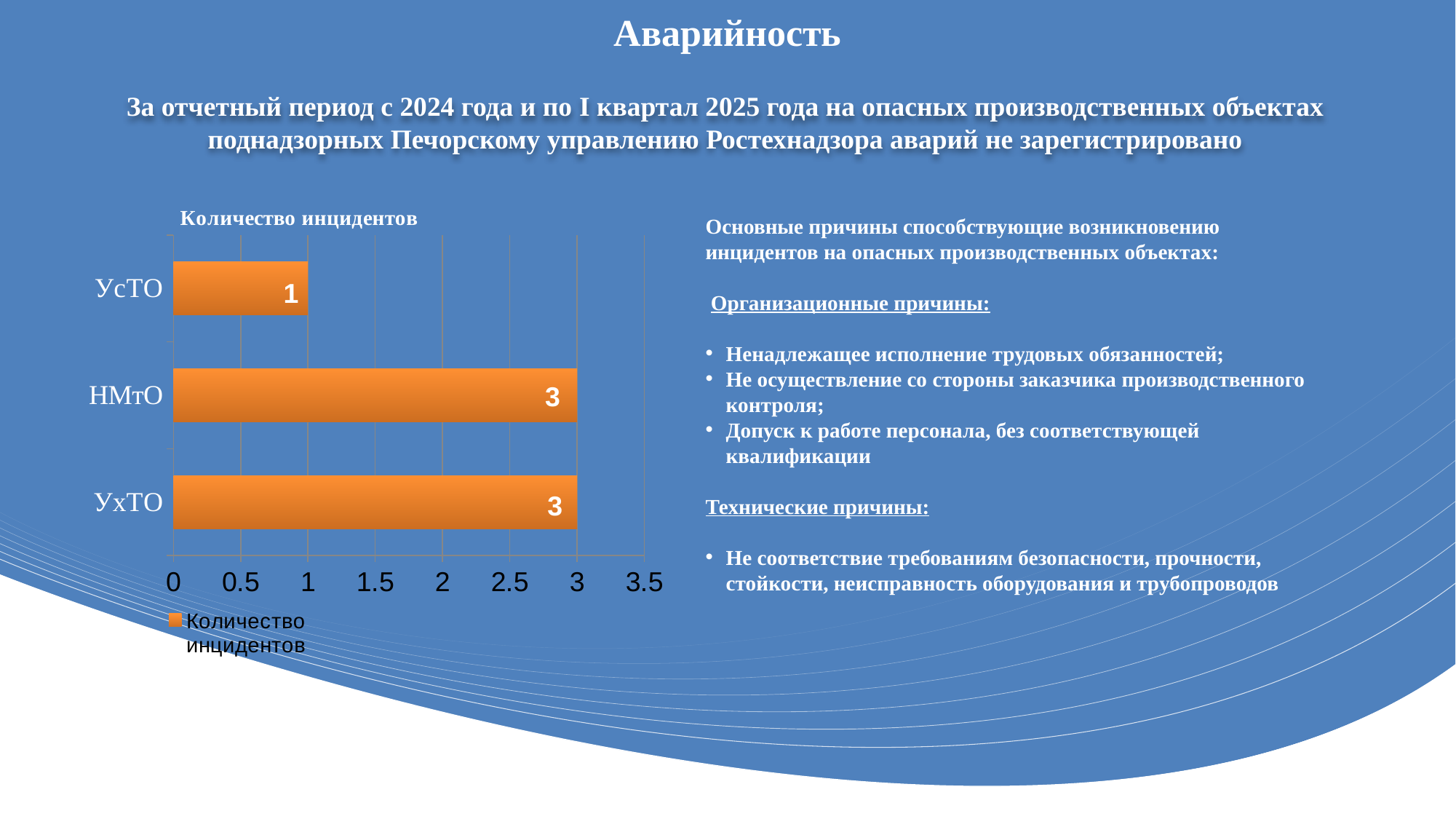

# Аварийность
За отчетный период с 2024 года и по I квартал 2025 года на опасных производственных объектах поднадзорных Печорскому управлению Ростехнадзора аварий не зарегистрировано

### Chart:

| Category | Количество инцидентов |
|---|---|
| УхТО | 3.0 |
| НМтО | 3.0 |
| УсТО | 1.0 |
Основные причины способствующие возникновению инцидентов на опасных производственных объектах:

 Организационные причины:

Ненадлежащее исполнение трудовых обязанностей;
Не осуществление со стороны заказчика производственного контроля;
Допуск к работе персонала, без соответствующей квалификации

Технические причины:

Не соответствие требованиям безопасности, прочности, стойкости, неисправность оборудования и трубопроводов